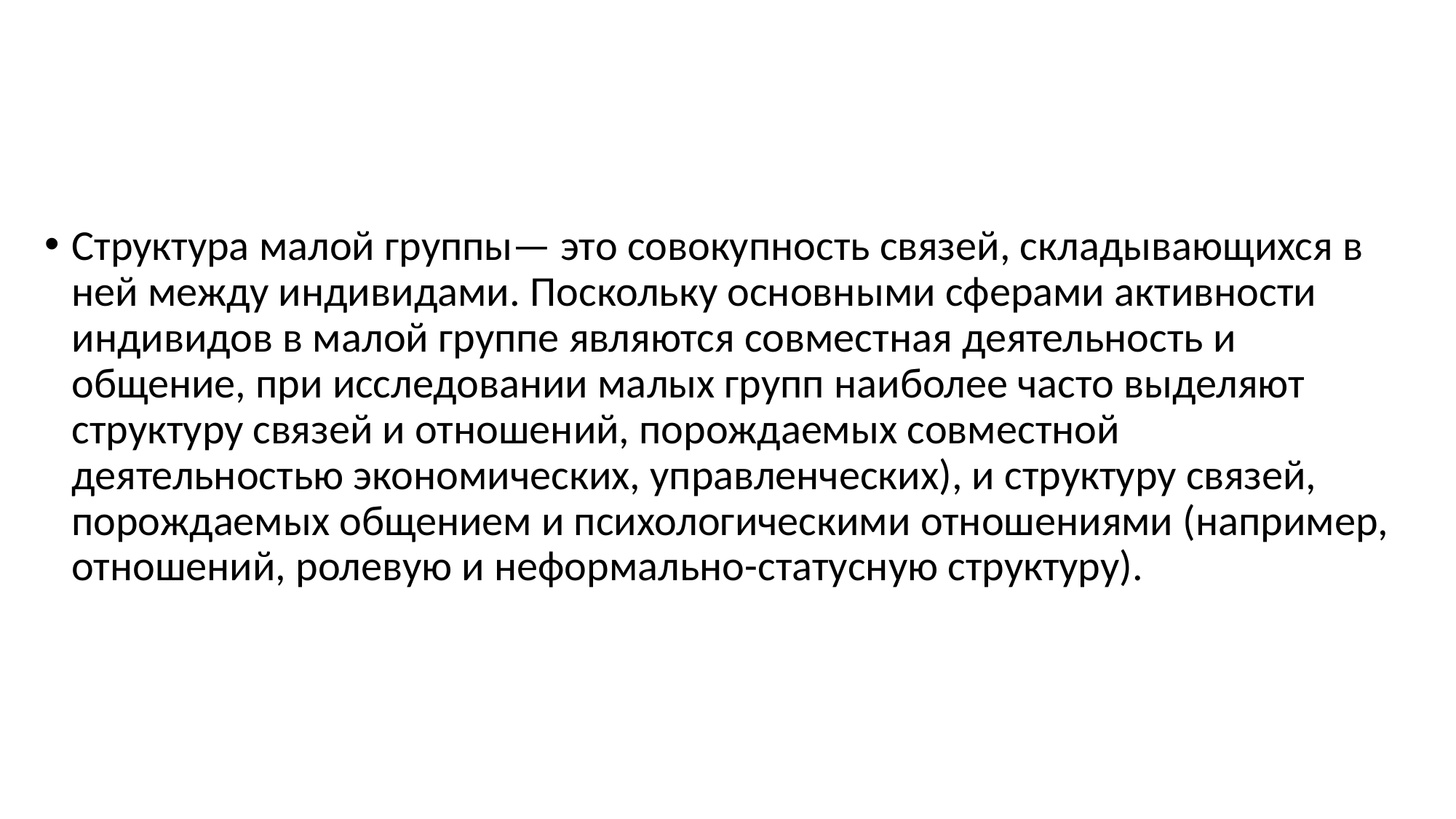

Структура малой группы— это совокупность связей, складывающихся в ней между индивидами. Поскольку основными сферами активности индивидов в малой группе являются совместная деятельность и общение, при исследовании малых групп наиболее часто выделяют структуру связей и отношений, порождаемых совместной деятельностью экономических, управленческих), и структуру связей, порождаемых общением и психологическими отношениями (например, отношений, ролевую и неформально-статусную структуру).